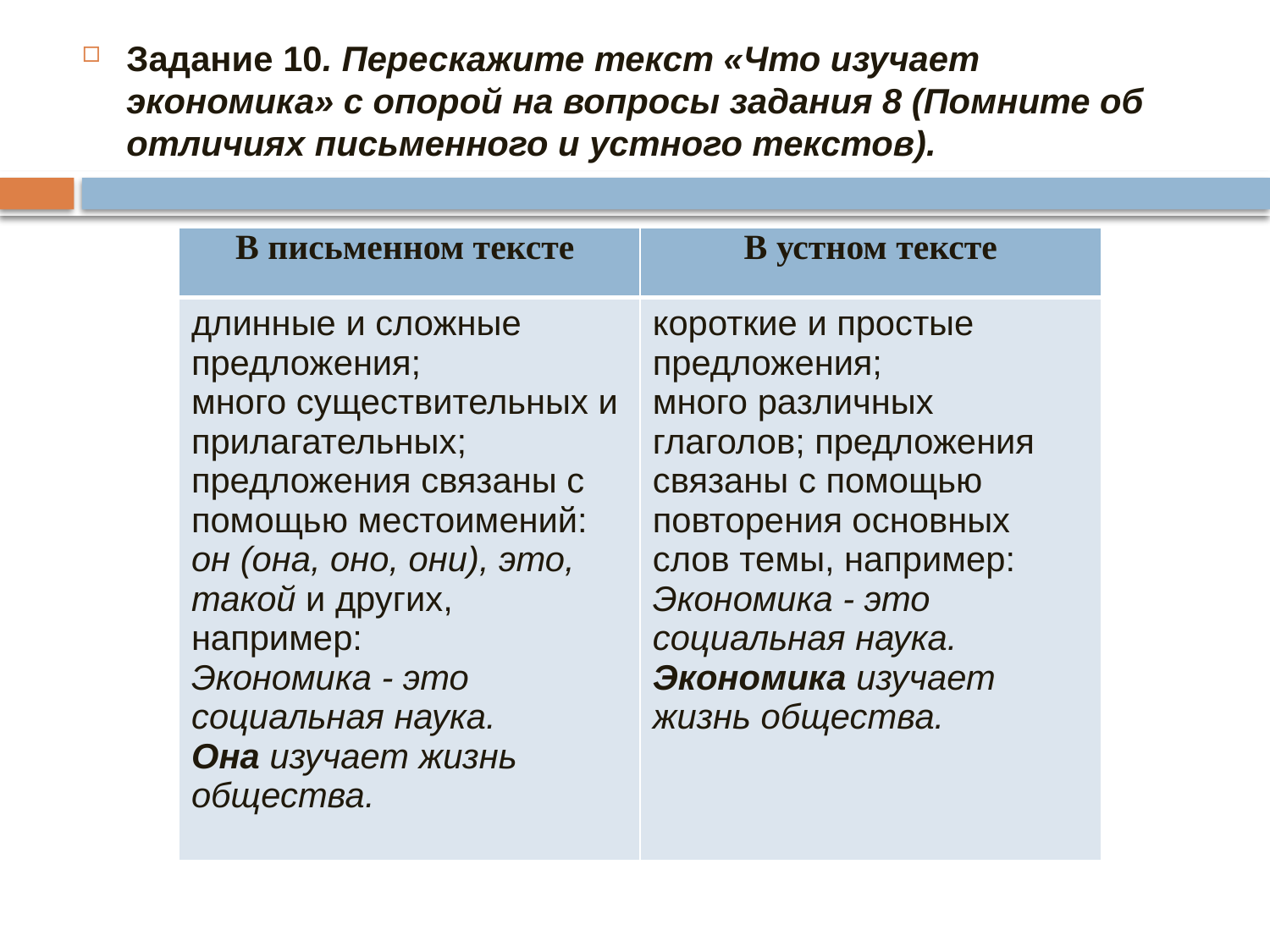

Задание 10. Перескажите текст «Что изучает экономика» с опорой на вопросы задания 8 (Помните об отличиях письменного и устного текстов).

| В письменном тексте | В устном тексте |
| --- | --- |
| длинные и сложные предложения; много существительных и прилагательных; предложения связаны с помощью местоимений: он (она, оно, они), это, такой и других, например: Экономика - это социальная наука. Она изучает жизнь общества. | короткие и простые предложения; много различных глаголов; предложения связаны с помощью повторения основных слов темы, например: Экономика - это социальная наука. Экономика изучает жизнь общества. |